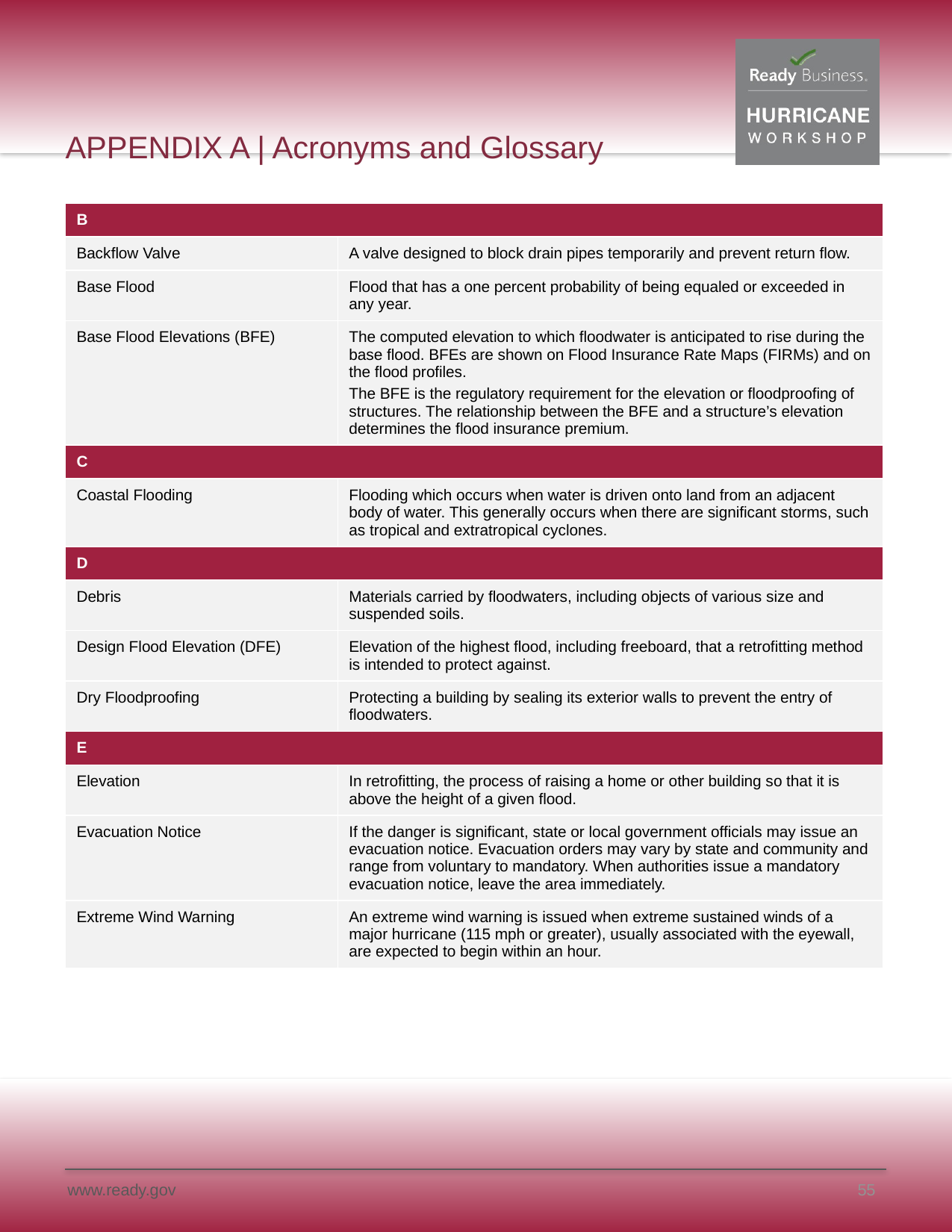

# APPENDIX A | Acronyms and Glossary
| B |  |
| --- | --- |
| Backflow Valve | A valve designed to block drain pipes temporarily and prevent return flow. |
| Base Flood | Flood that has a one percent probability of being equaled or exceeded in any year. |
| Base Flood Elevations (BFE) | The computed elevation to which floodwater is anticipated to rise during the base flood. BFEs are shown on Flood Insurance Rate Maps (FIRMs) and on the flood profiles. The BFE is the regulatory requirement for the elevation or floodproofing of structures. The relationship between the BFE and a structure’s elevation determines the flood insurance premium. |
| C |  |
| Coastal Flooding | Flooding which occurs when water is driven onto land from an adjacent body of water. This generally occurs when there are significant storms, such as tropical and extratropical cyclones. |
| D |  |
| Debris | Materials carried by floodwaters, including objects of various size and suspended soils. |
| Design Flood Elevation (DFE) | Elevation of the highest flood, including freeboard, that a retrofitting method is intended to protect against. |
| Dry Floodproofing | Protecting a building by sealing its exterior walls to prevent the entry of floodwaters. |
| E |  |
| Elevation | In retrofitting, the process of raising a home or other building so that it is above the height of a given flood. |
| Evacuation Notice | If the danger is significant, state or local government officials may issue an evacuation notice. Evacuation orders may vary by state and community and range from voluntary to mandatory. When authorities issue a mandatory evacuation notice, leave the area immediately. |
| Extreme Wind Warning | An extreme wind warning is issued when extreme sustained winds of a major hurricane (115 mph or greater), usually associated with the eyewall, are expected to begin within an hour. |
55